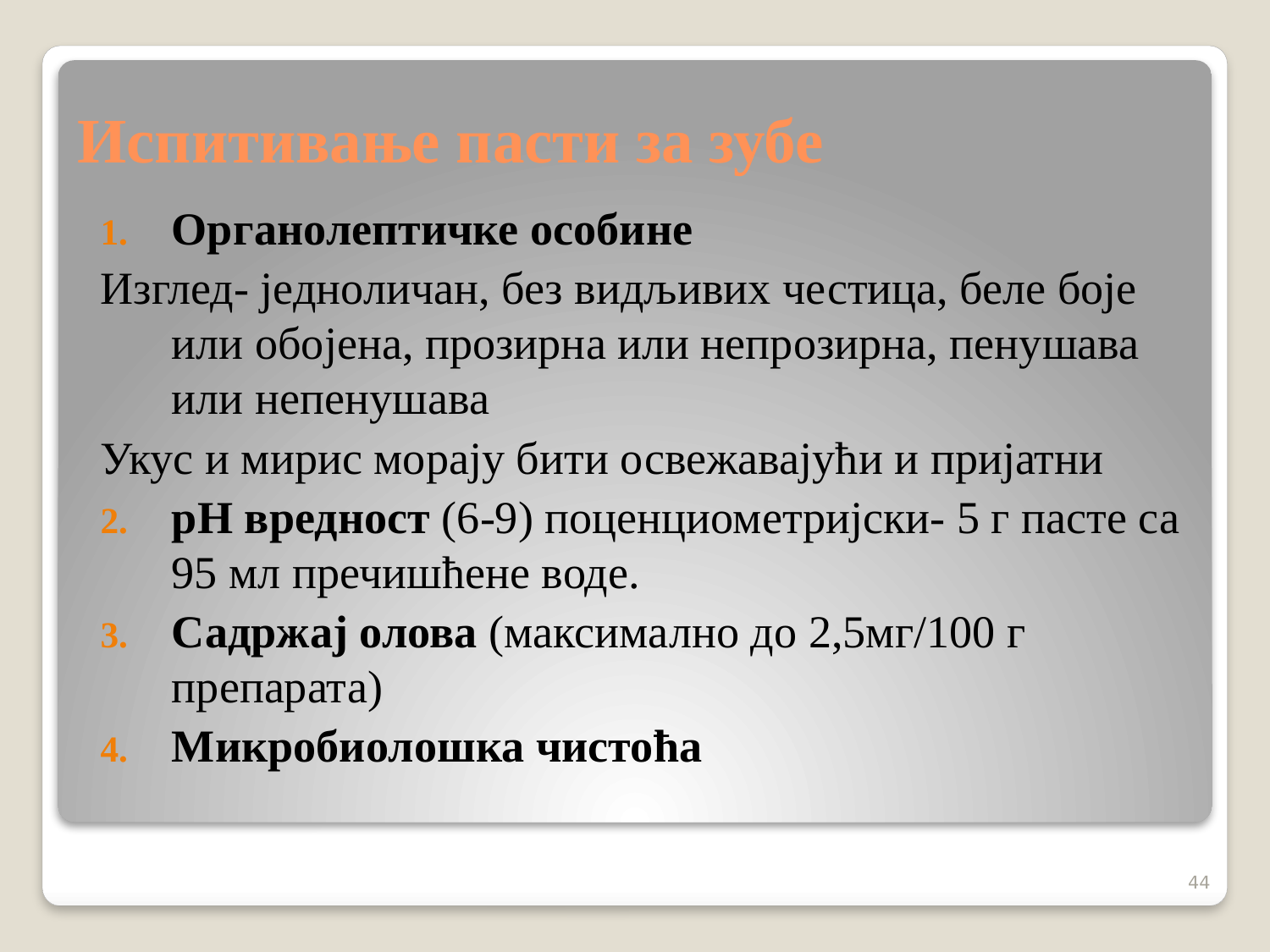

# Испитивање пасти за зубе
Органолептичке особине
Изглед- једноличан, без видљивих честица, беле боје или обојена, прозирна или непрозирна, пенушава или непенушава
Укус и мирис морају бити освежавајући и пријатни
pH вредност (6-9) поценциометријски- 5 г пасте са 95 мл пречишћене воде.
Садржај олова (максимално до 2,5мг/100 г препарата)
Микробиолошка чистоћа
44